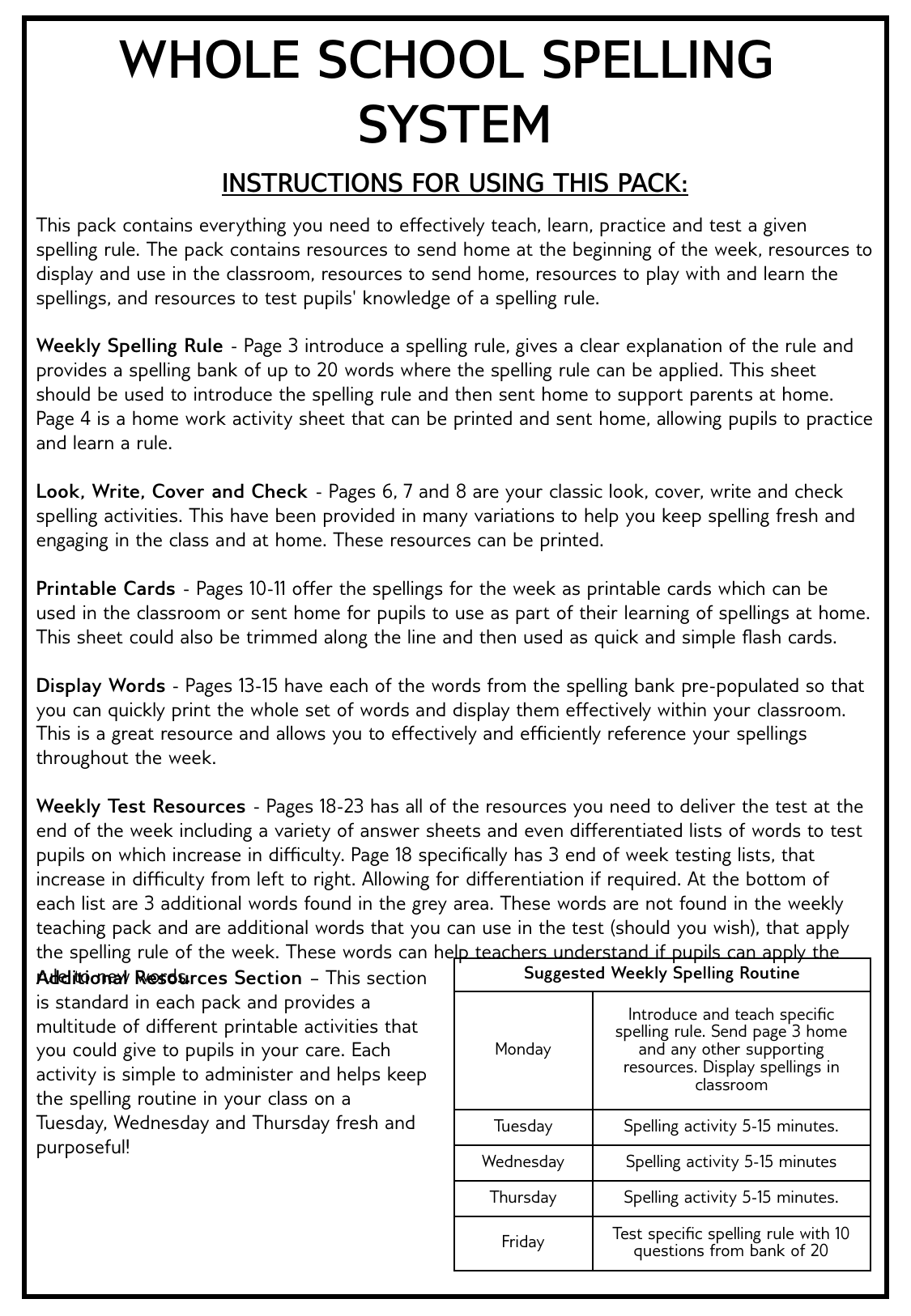

WHOLE SCHOOL SPELLING
SYSTEM
INSTRUCTIONS FOR USING THIS PACK:
This pack contains everything you need to effectively teach, learn, practice and test a given spelling rule. The pack contains resources to send home at the beginning of the week, resources to display and use in the classroom, resources to send home, resources to play with and learn the spellings, and resources to test pupils' knowledge of a spelling rule.

Weekly Spelling Rule - Page 3 introduce a spelling rule, gives a clear explanation of the rule and provides a spelling bank of up to 20 words where the spelling rule can be applied. This sheet should be used to introduce the spelling rule and then sent home to support parents at home. Page 4 is a home work activity sheet that can be printed and sent home, allowing pupils to practice and learn a rule.

Look, Write, Cover and Check - Pages 6, 7 and 8 are your classic look, cover, write and check spelling activities. This have been provided in many variations to help you keep spelling fresh and engaging in the class and at home. These resources can be printed.

Printable Cards - Pages 10-11 offer the spellings for the week as printable cards which can be used in the classroom or sent home for pupils to use as part of their learning of spellings at home. This sheet could also be trimmed along the line and then used as quick and simple flash cards.

Display Words - Pages 13-15 have each of the words from the spelling bank pre-populated so that you can quickly print the whole set of words and display them effectively within your classroom. This is a great resource and allows you to effectively and efficiently reference your spellings throughout the week.

Weekly Test Resources - Pages 18-23 has all of the resources you need to deliver the test at the end of the week including a variety of answer sheets and even differentiated lists of words to test pupils on which increase in difficulty. Page 18 specifically has 3 end of week testing lists, that increase in difficulty from left to right. Allowing for differentiation if required. At the bottom of each list are 3 additional words found in the grey area. These words are not found in the weekly teaching pack and are additional words that you can use in the test (should you wish), that apply the spelling rule of the week. These words can help teachers understand if pupils can apply the rule to new words.
Additional Resources Section – This section is standard in each pack and provides a multitude of different printable activities that you could give to pupils in your care. Each activity is simple to administer and helps keep the spelling routine in your class on a Tuesday, Wednesday and Thursday fresh and purposeful!
| Suggested Weekly Spelling Routine |  |
| --- | --- |
| Monday | Introduce and teach specific spelling rule. Send page 3 home and any other supporting resources. Display spellings in classroom |
| Tuesday | Spelling activity 5-15 minutes. |
| Wednesday | Spelling activity 5-15 minutes |
| Thursday | Spelling activity 5-15 minutes. |
| Friday | Test specific spelling rule with 10 questions from bank of 20 |